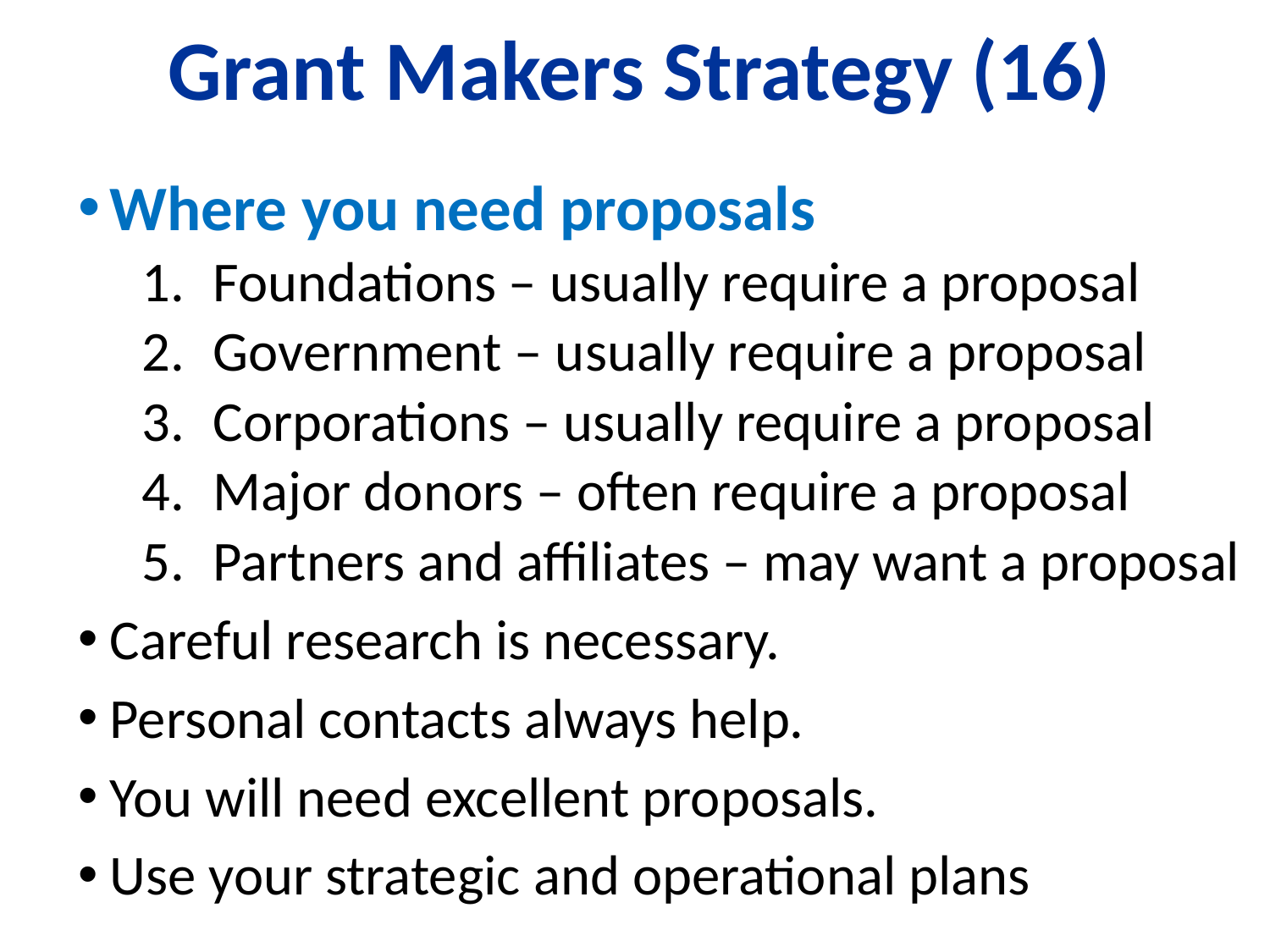

# Grant Makers Strategy (16)
Where you need proposals
Foundations – usually require a proposal
Government – usually require a proposal
Corporations – usually require a proposal
Major donors – often require a proposal
Partners and affiliates – may want a proposal
Careful research is necessary.
Personal contacts always help.
You will need excellent proposals.
Use your strategic and operational plans